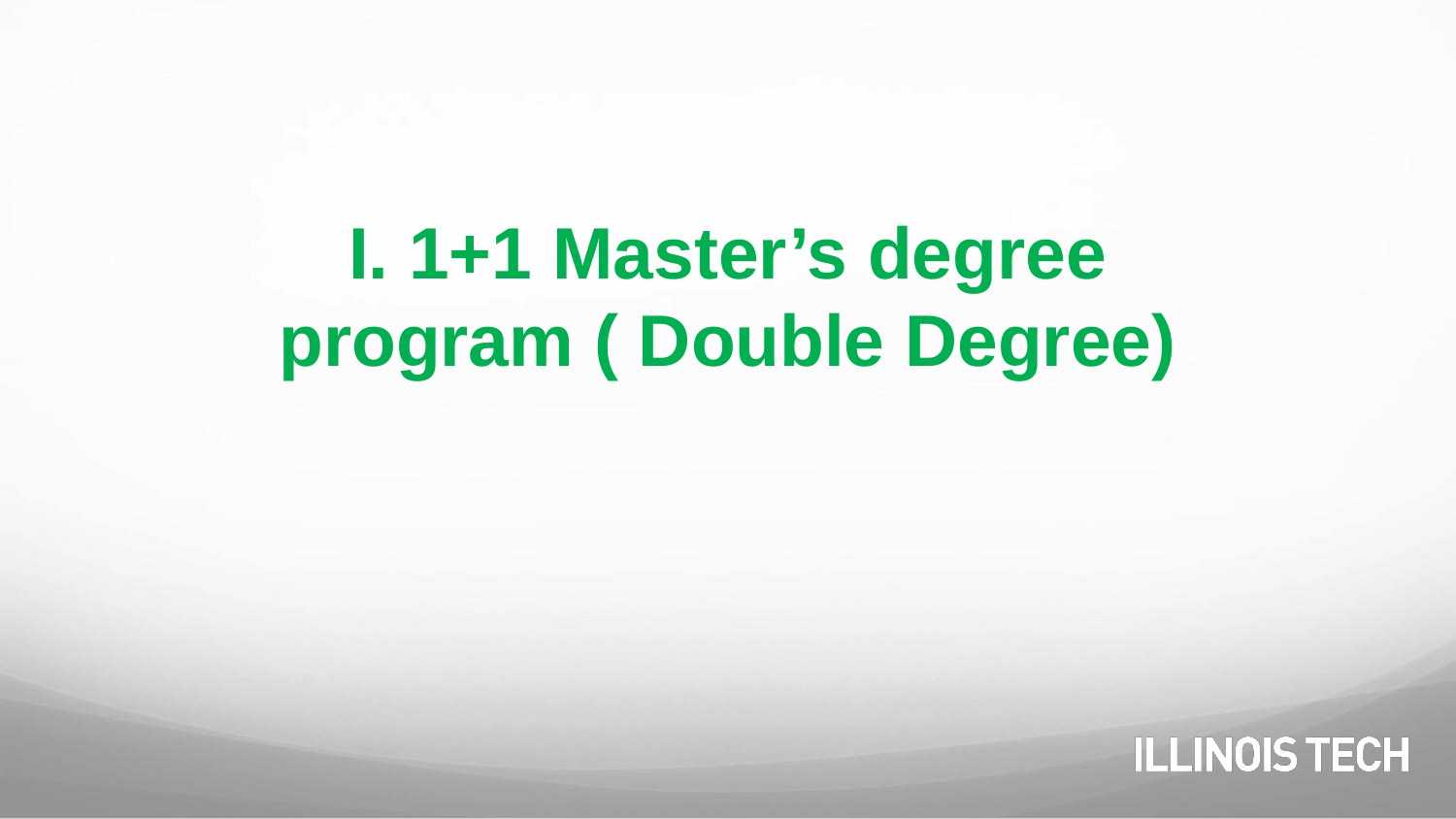

# I. 1+1 Master’s degree program ( Double Degree)